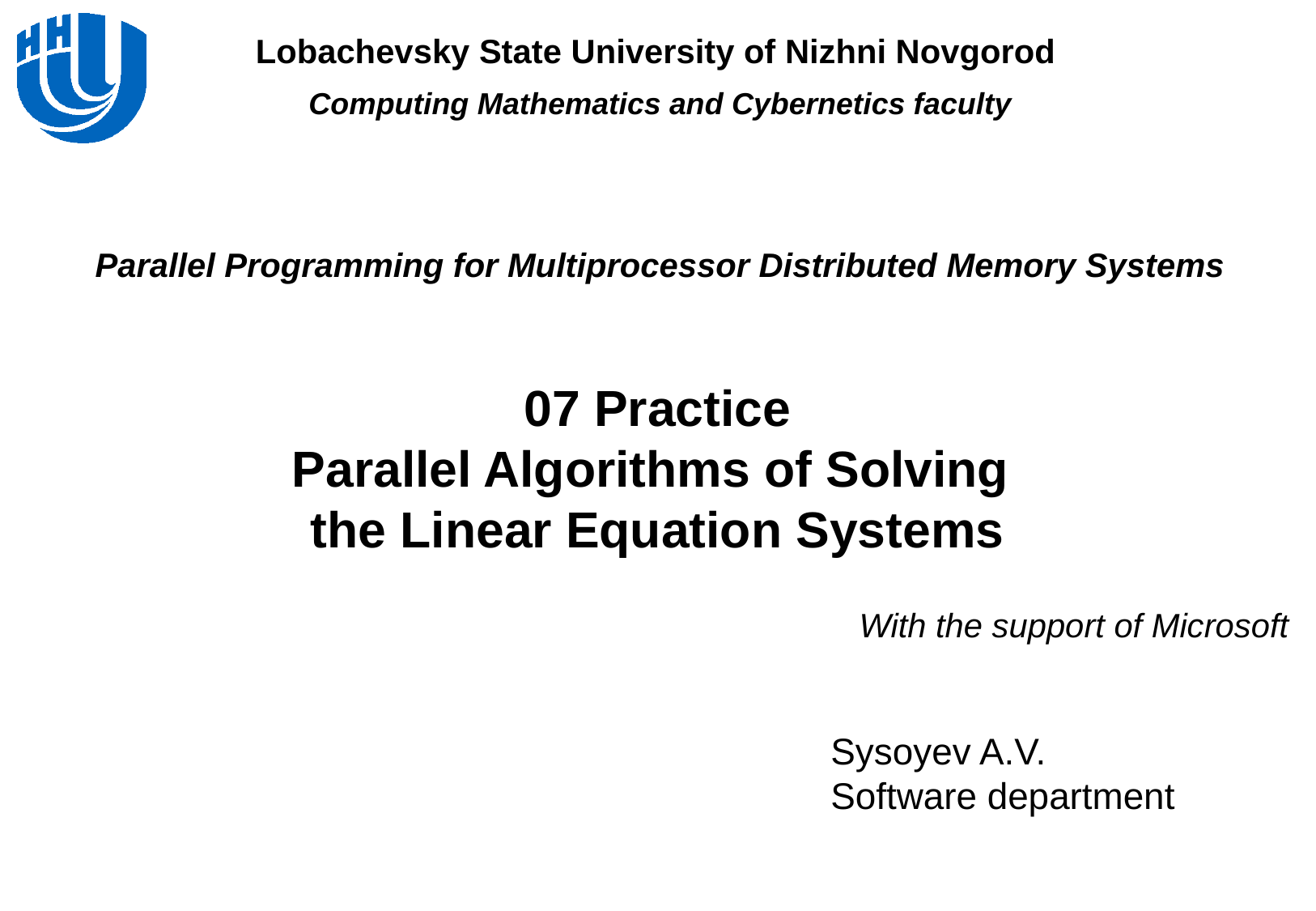

Parallel Programming for Multiprocessor Distributed Memory Systems
07 Practice
Parallel Algorithms of Solving
the Linear Equation Systems
With the support of Microsoft
Sysoyev A.V.
Software department